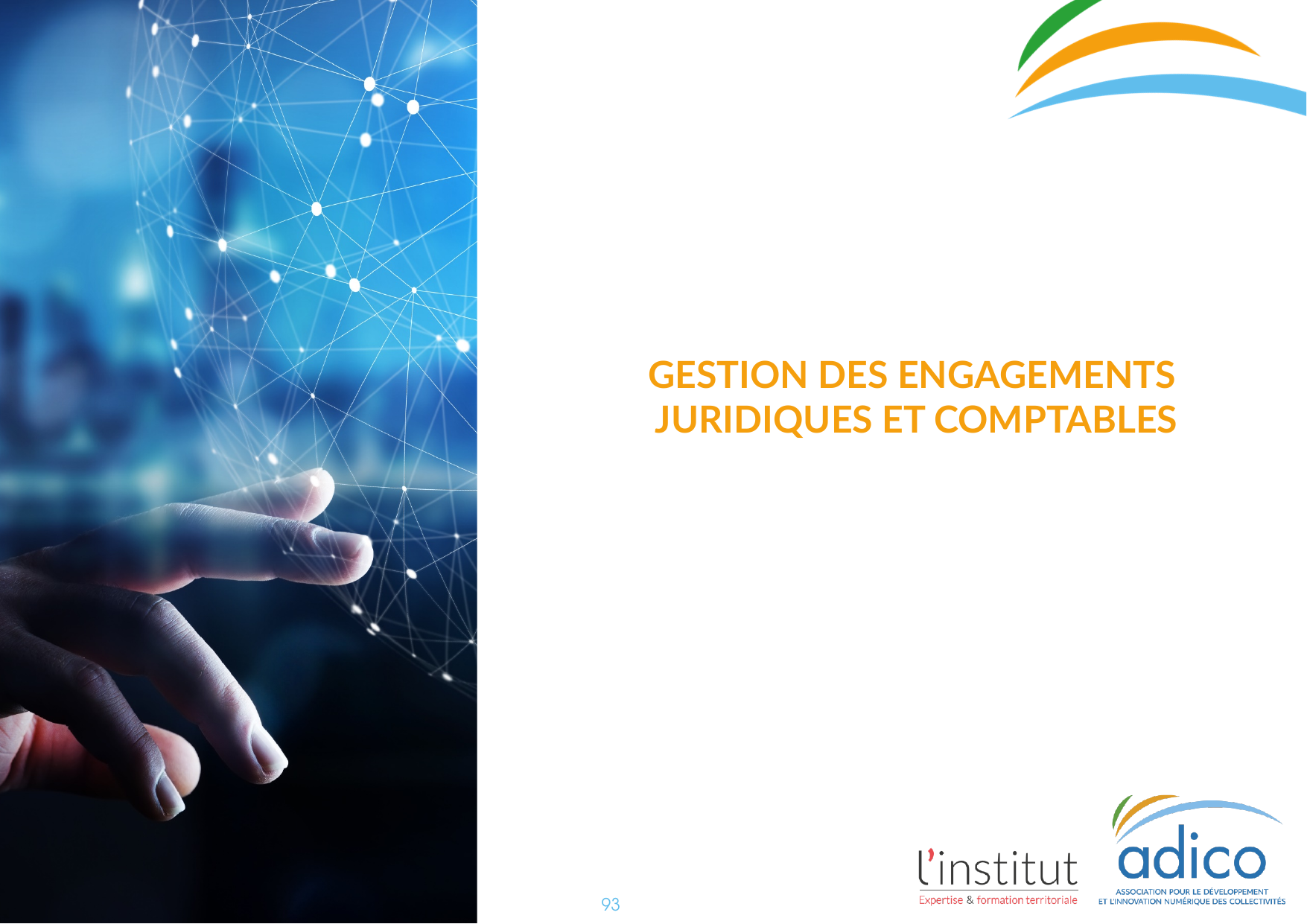

# Gestion des engagements  juridiques et comptables